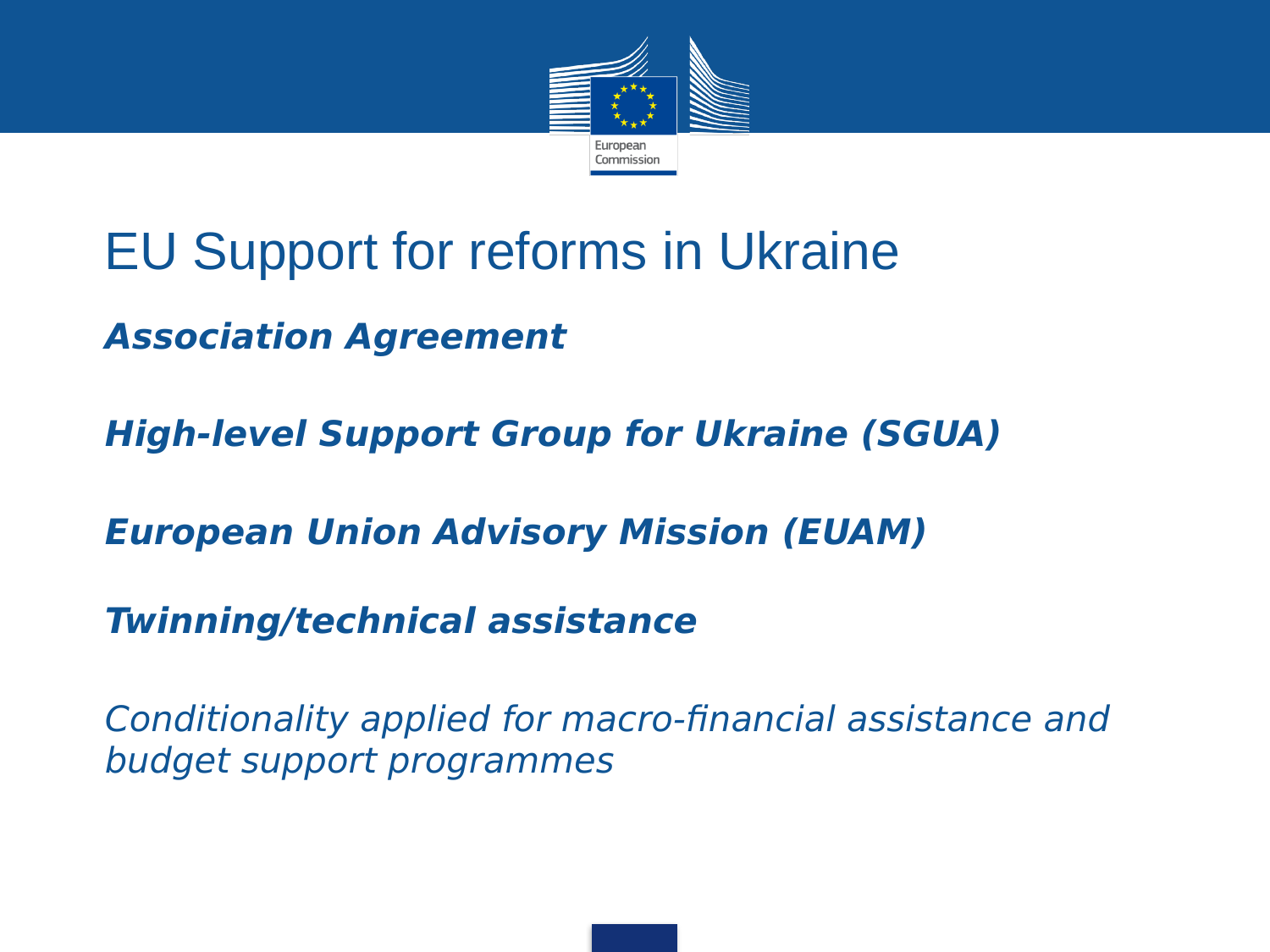

EU Support for reforms in Ukraine
Association Agreement

High-level Support Group for Ukraine (SGUA)

European Union Advisory Mission (EUAM)
Twinning/technical assistance

Conditionality applied for macro-financial assistance and budget support programmes